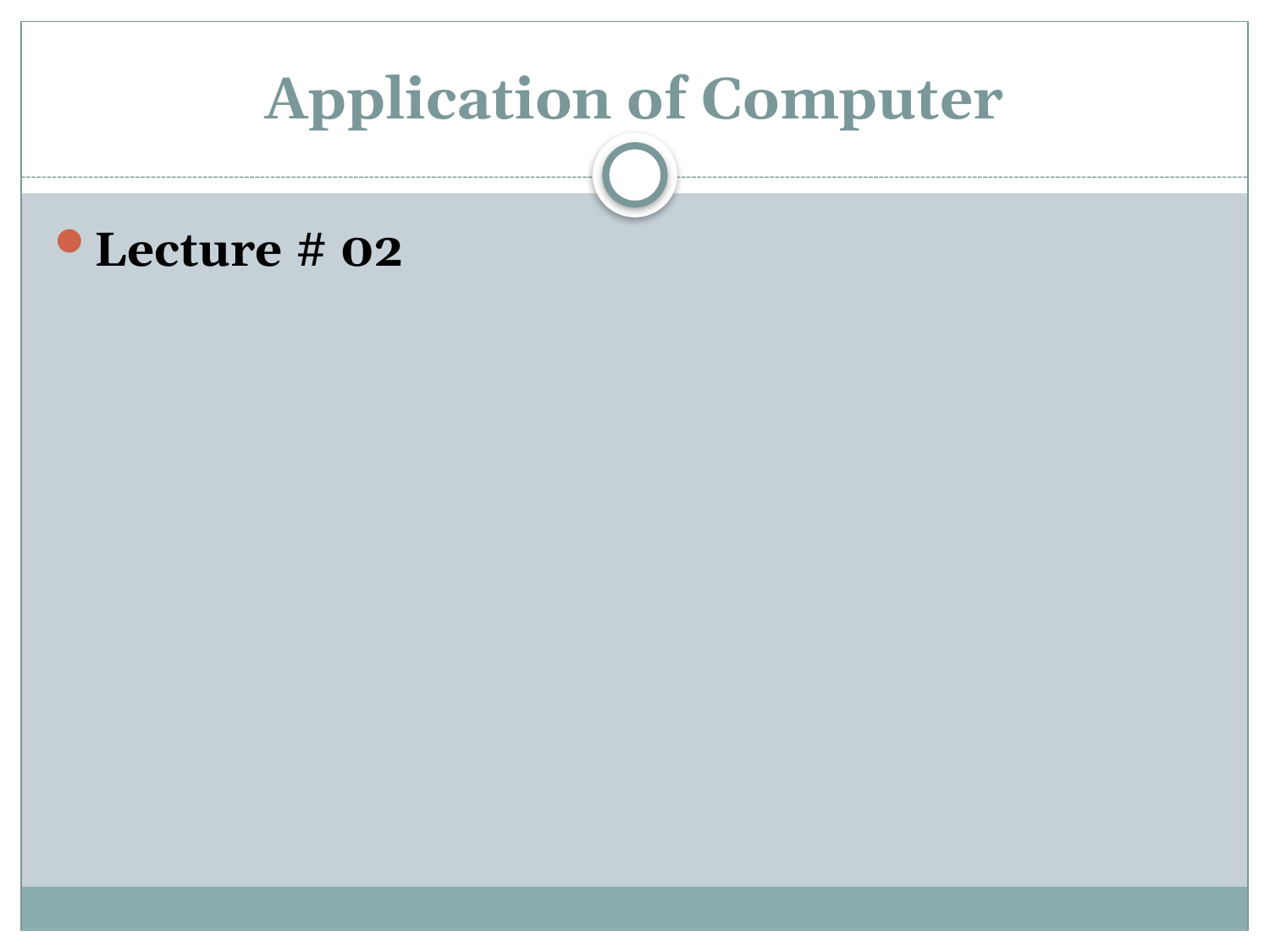

# Application of Computer
Lecture # 02